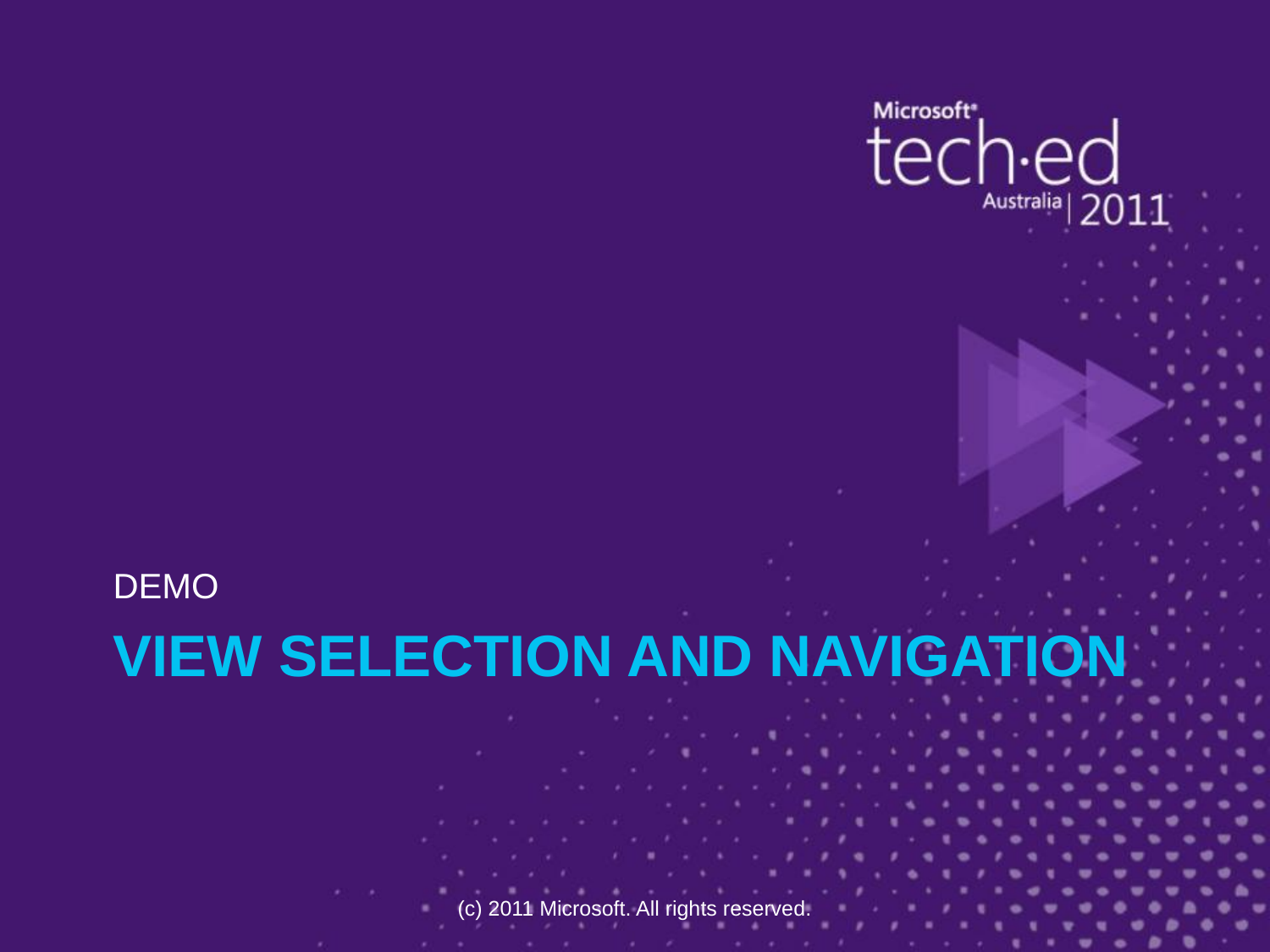

DEMO
# View Selection and Navigation
(c) 2011 Microsoft. All rights reserved.